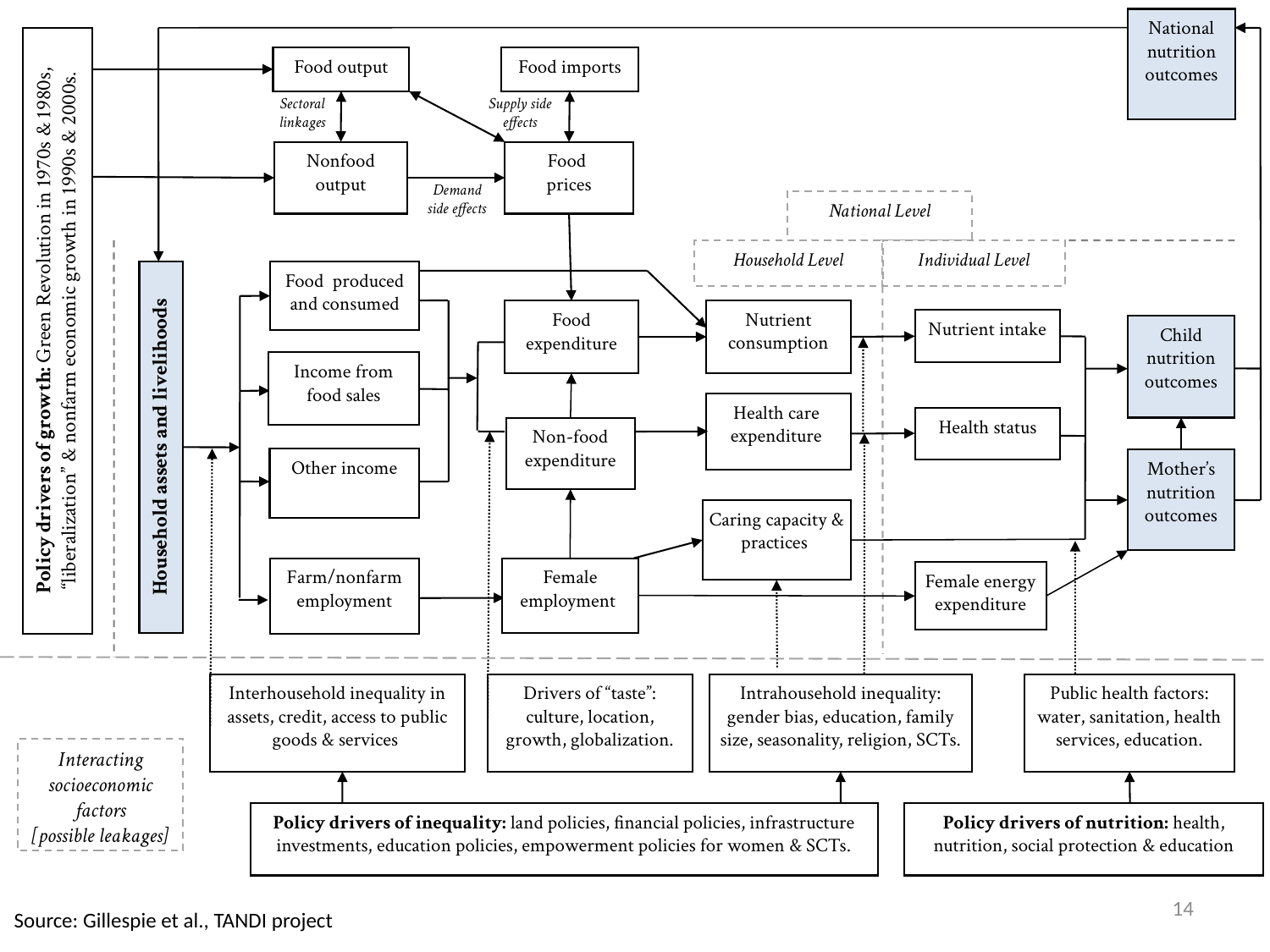

National nutrition outcomes
Policy drivers of growth: Green Revolution in 1970s & 1980s, “liberalization” & nonfarm economic growth in 1990s & 2000s.

Food output
Food imports
Sectoral linkages
Supply side effects
Nonfood output
Food
prices
Demand side effects
National Level
Household Level
Individual Level
Household assets and livelihoods

Food  produced and consumed
Nutrient consumption
Food expenditure
Nutrient intake
Child nutrition outcomes
Income from food sales

Health care  expenditure

Health status

Non-food expenditure

Other income
Mother’s nutrition outcomes

Caring capacity & practices

Farm/nonfarm employment
Female employment

Female energy expenditure
Interhousehold inequality in assets, credit, access to public goods & services

Drivers of “taste”: culture, location, growth, globalization.

Intrahousehold inequality: gender bias, education, family size, seasonality, religion, SCTs.

Public health factors: water, sanitation, health services, education.

Interacting socioeconomic factors
[possible leakages]
Policy drivers of inequality: land policies, financial policies, infrastructure investments, education policies, empowerment policies for women & SCTs.

Policy drivers of nutrition: health, nutrition, social protection & education
14
Source: Gillespie et al., TANDI project